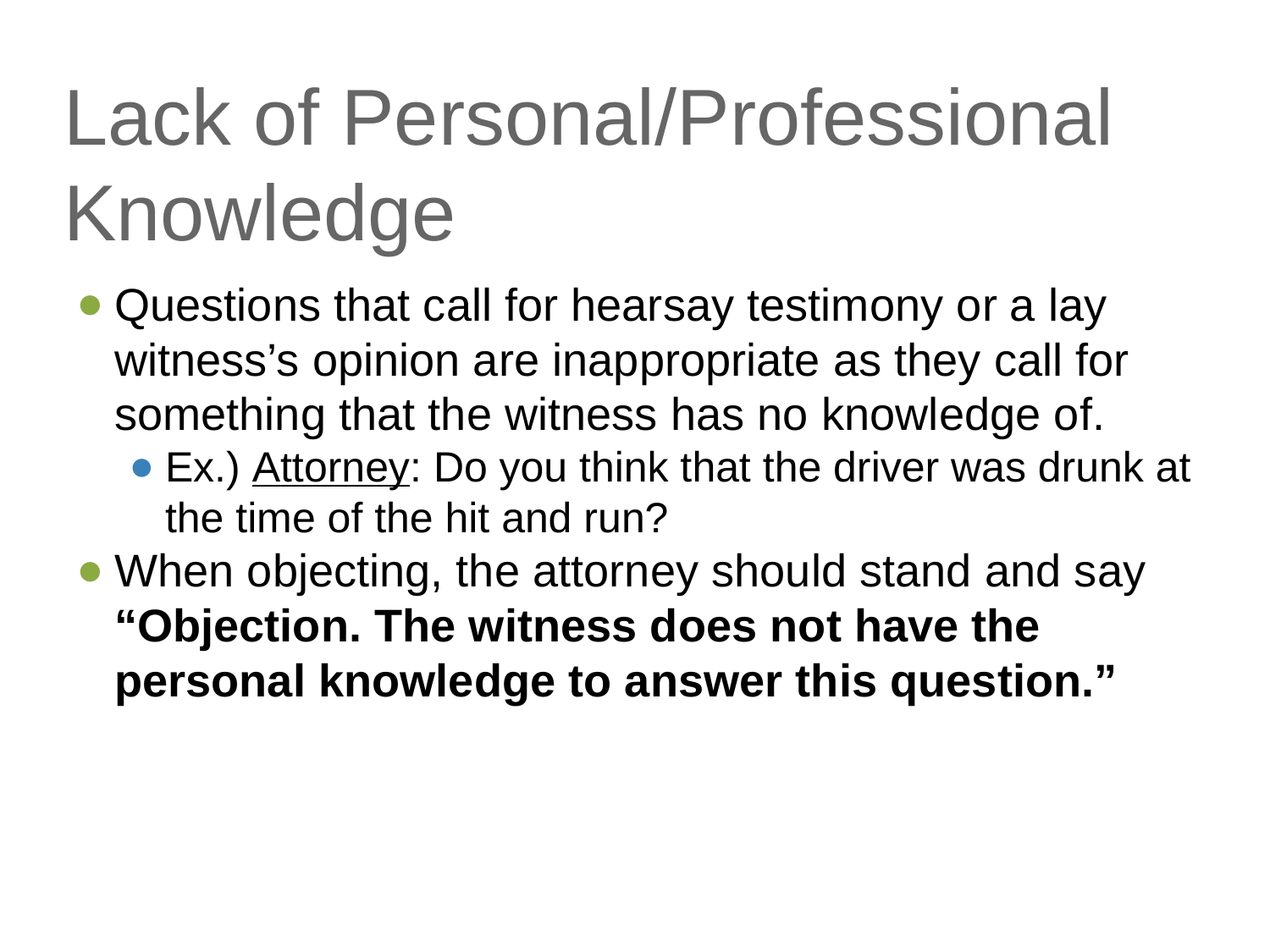

# Lack of Personal/Professional Knowledge
Questions that call for hearsay testimony or a lay witness’s opinion are inappropriate as they call for something that the witness has no knowledge of.
Ex.) Attorney: Do you think that the driver was drunk at the time of the hit and run?
When objecting, the attorney should stand and say “Objection. The witness does not have the personal knowledge to answer this question.”